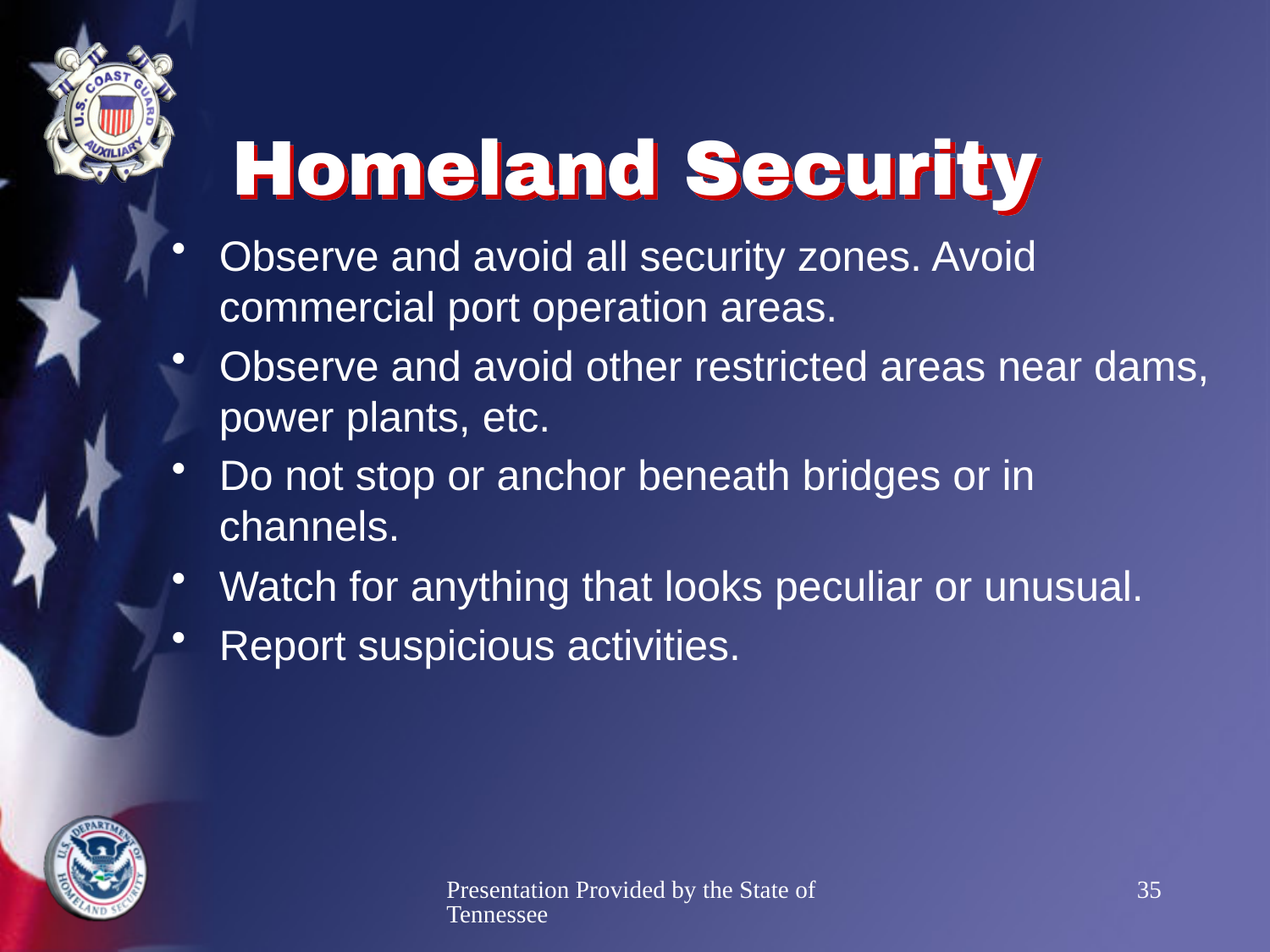

# Homeland Security
Observe and avoid all security zones. Avoid commercial port operation areas.
Observe and avoid other restricted areas near dams, power plants, etc.
Do not stop or anchor beneath bridges or in channels.
Watch for anything that looks peculiar or unusual.
Report suspicious activities.
Presentation Provided by the State of Tennessee
35